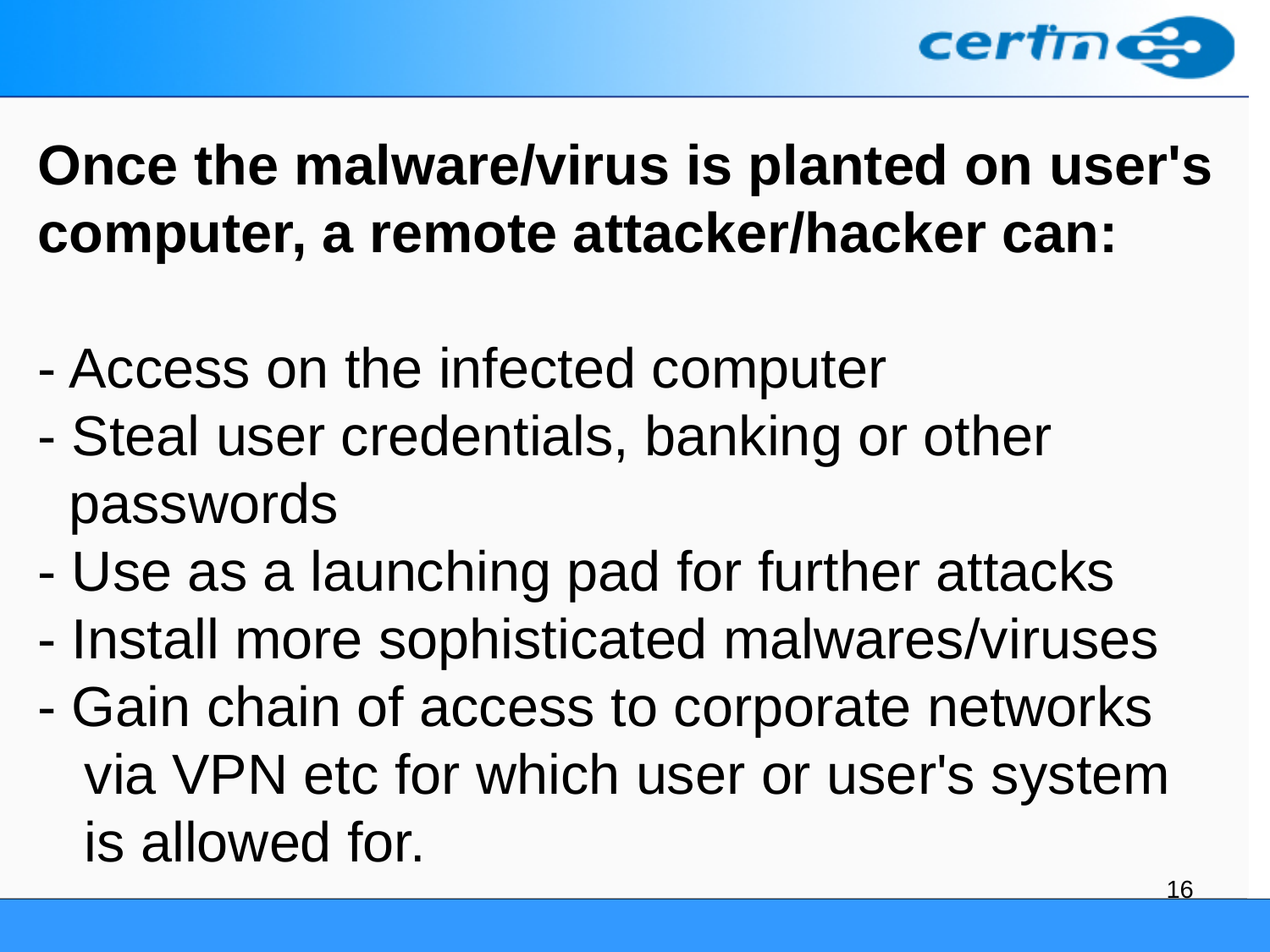

# Once the malware/virus is planted on user's computer, a remote attacker/hacker can: - Access on the infected computer - Steal user credentials, banking or other passwords - Use as a launching pad for further attacks - Install more sophisticated malwares/viruses - Gain chain of access to corporate networks via VPN etc for which user or user's system is allowed for.
16